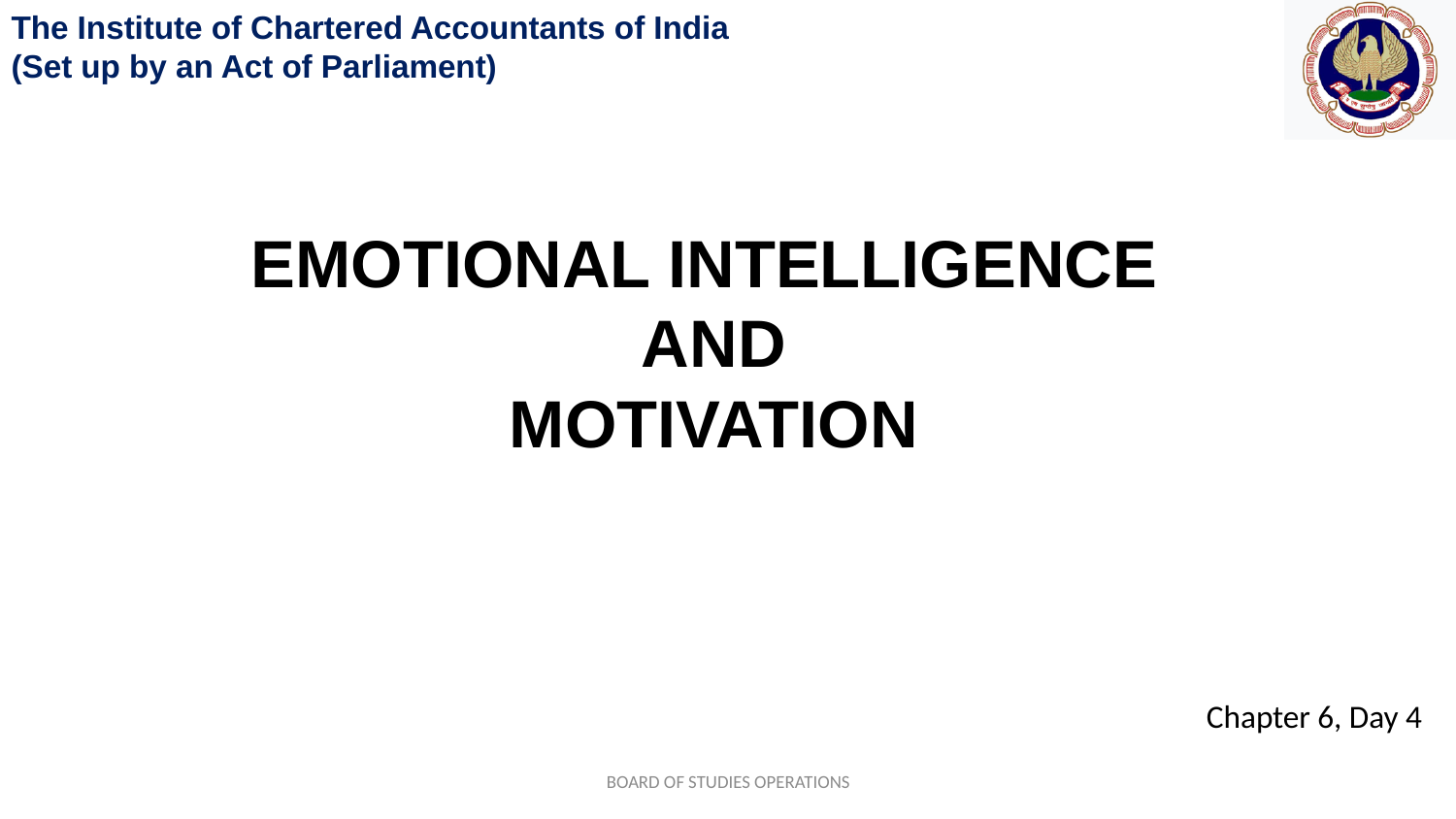

EMOTIONAL INTELLIGENCE
AND
MOTIVATION
BOARD OF STUDIES OPERATIONS